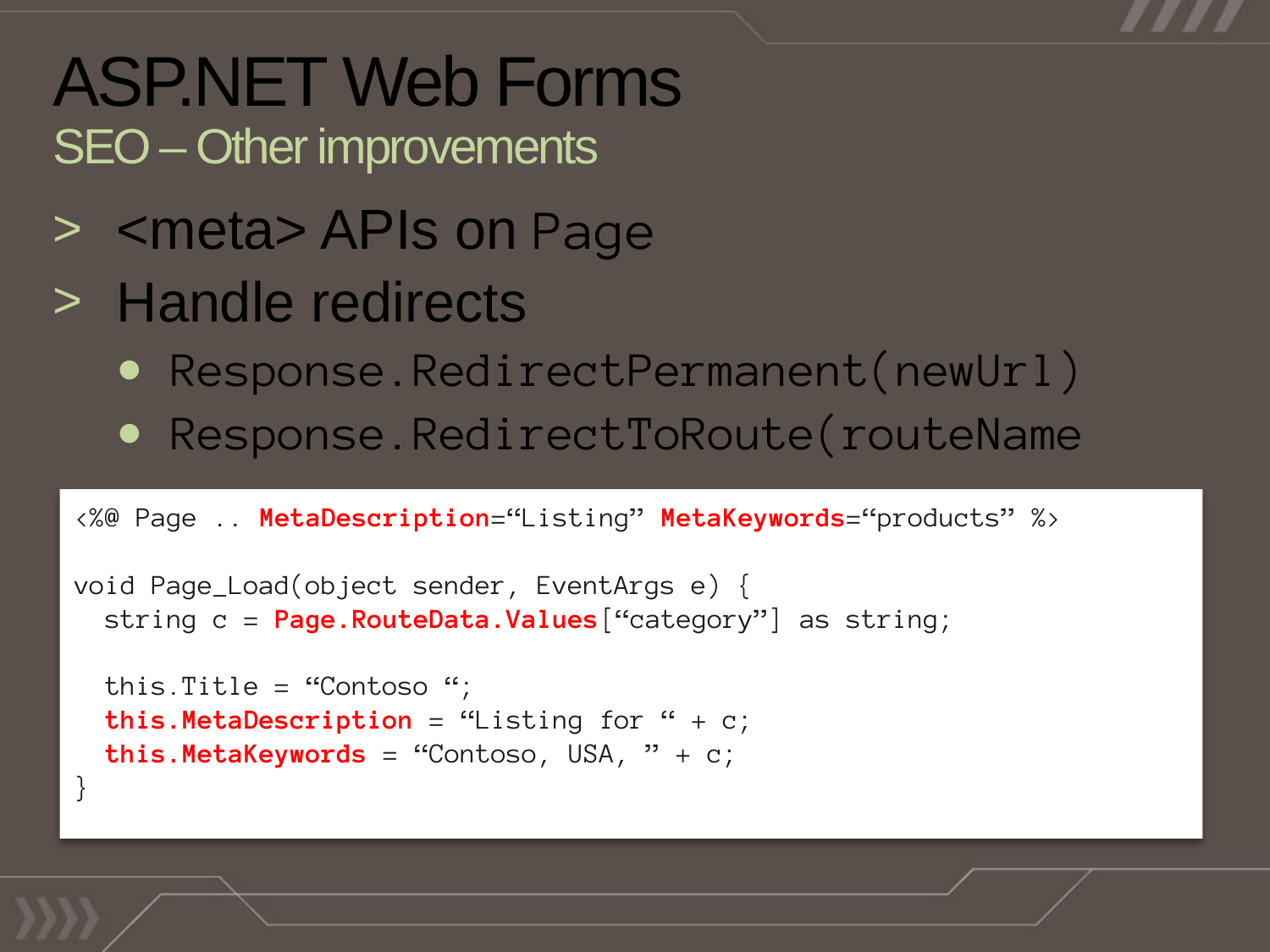

# ASP.NET Web Forms SEO – Other improvements
<meta> APIs on Page
Handle redirects
Response.RedirectPermanent(newUrl)
Response.RedirectToRoute(routeName

<%@ Page .. MetaDescription=“Listing” MetaKeywords=“products” %>

void Page_Load(object sender, EventArgs e) {
  string c = Page.RouteData.Values[“category”] as string;

  this.Title = “Contoso “;
  this.MetaDescription = “Listing for “ + c;
  this.MetaKeywords = “Contoso, USA, ” + c;
}